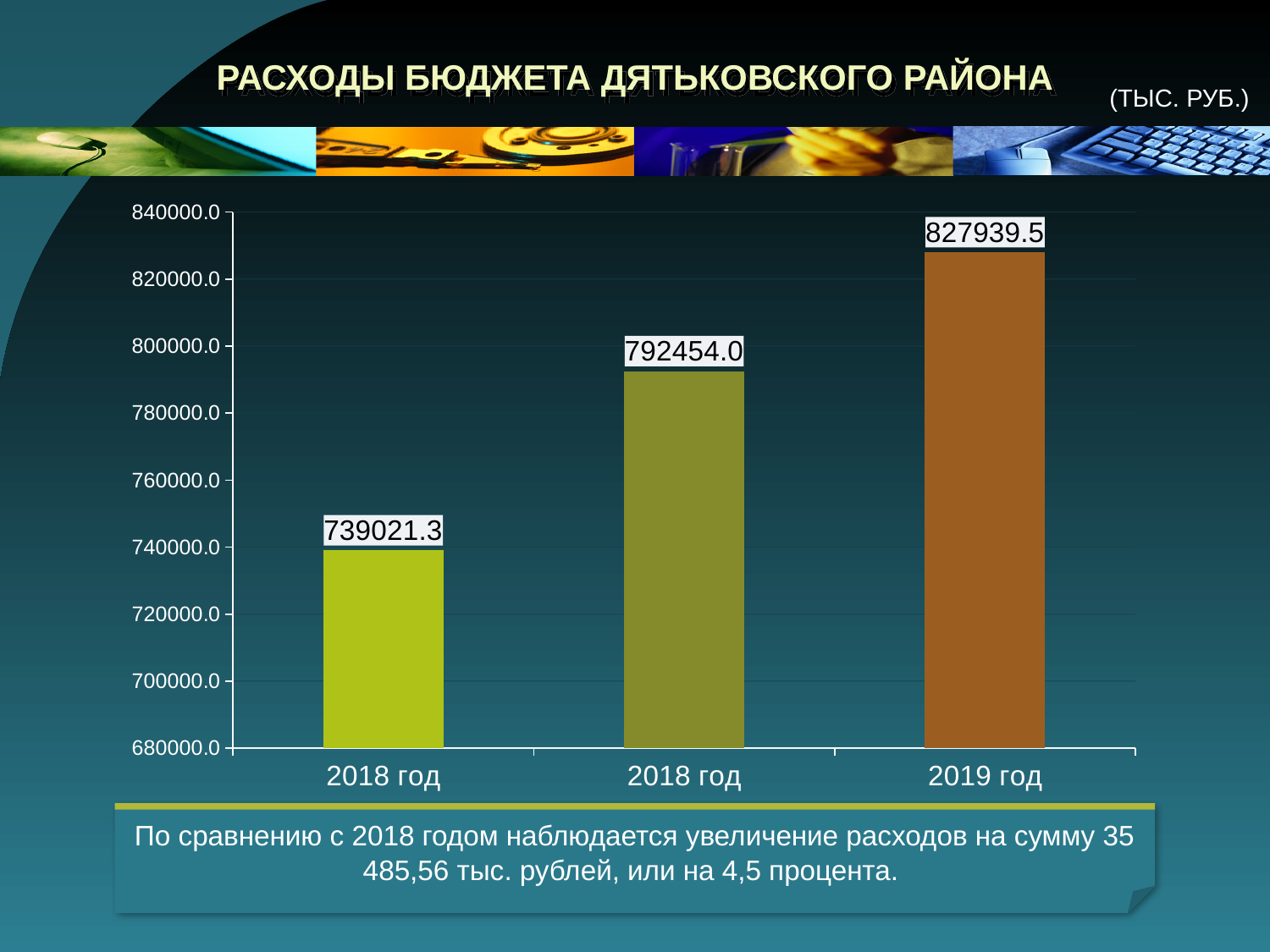

# РАСХОДЫ БЮДЖЕТА ДЯТЬКОВСКОГО РАЙОНА
(ТЫС. РУБ.)

### Chart

| Category |  |
|---|---|
| 2018 год | 739021.25623 |
| 2018 год | 792453.96122 |
| 2019 год | 827939.52345 |
По сравнению с 2018 годом наблюдается увеличение расходов на сумму 35 485,56 тыс. рублей, или на 4,5 процента.